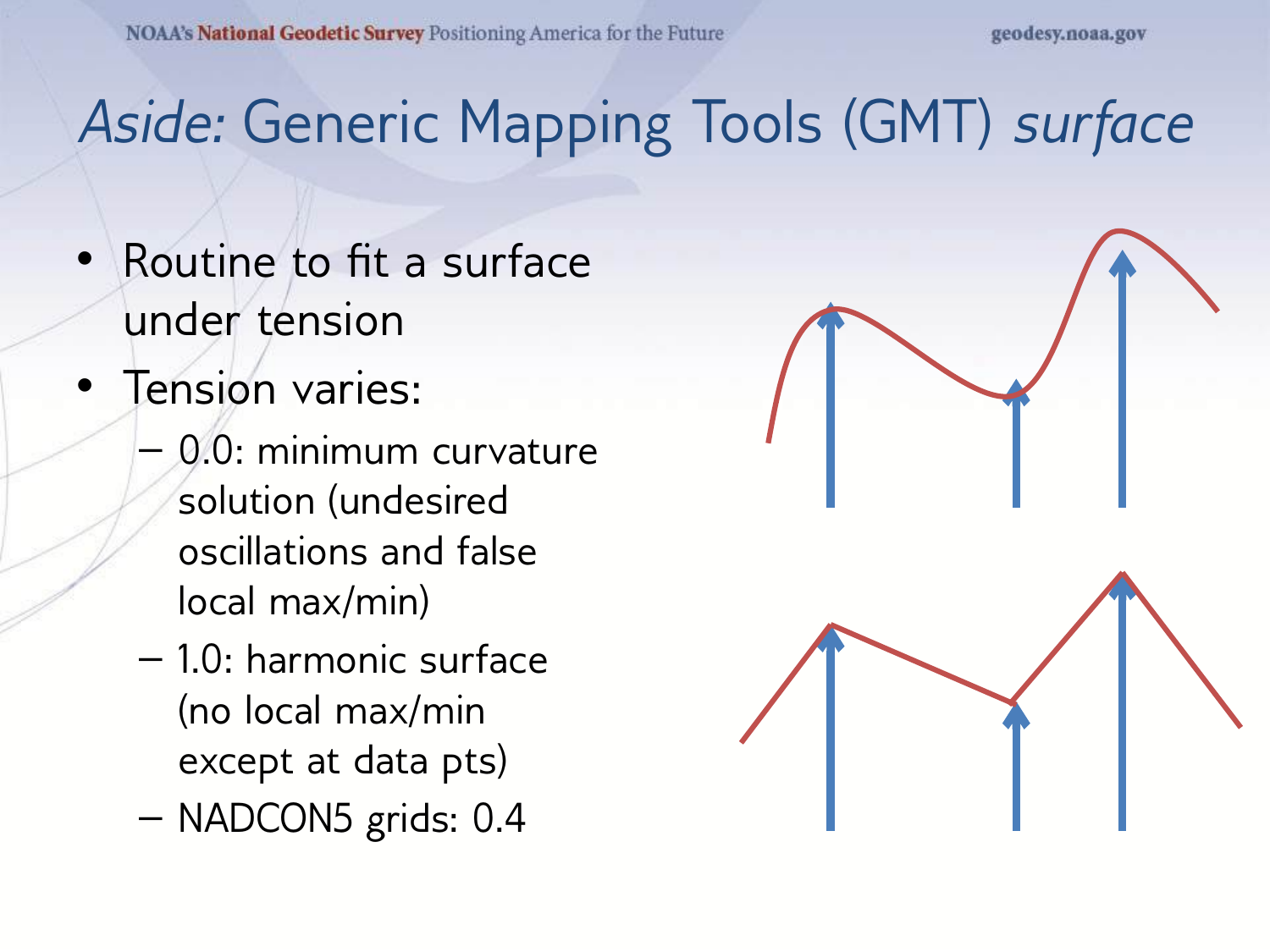

# Aside: Generic Mapping Tools (GMT) surface
Routine to fit a surface under tension
Tension varies:
0.0: minimum curvature solution (undesired oscillations and false local max/min)
1.0: harmonic surface (no local max/min except at data pts)
NADCON5 grids: 0.4